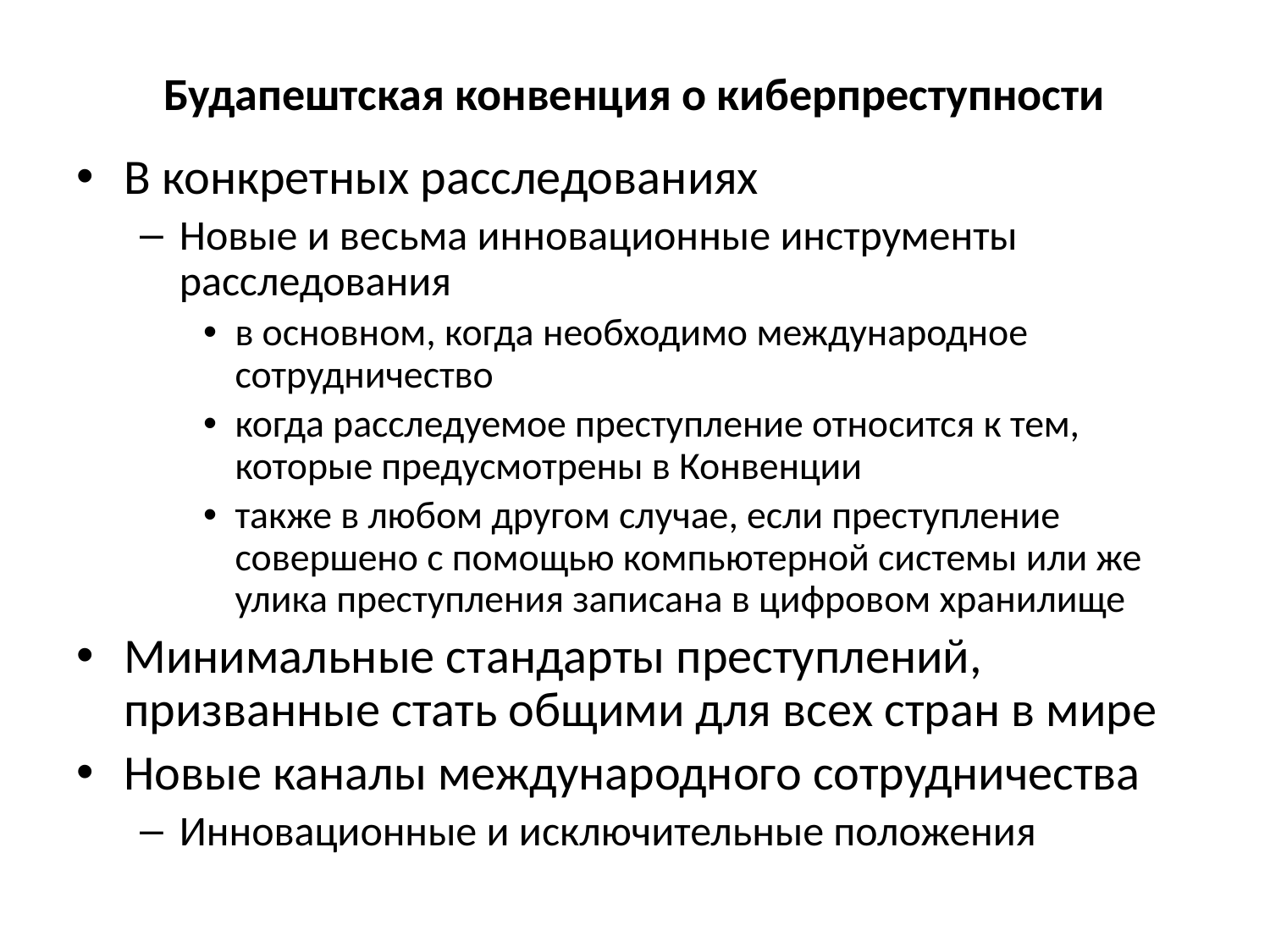

# Будапештская конвенция о киберпреступности
В конкретных расследованиях
Новые и весьма инновационные инструменты расследования
в основном, когда необходимо международное сотрудничество
когда расследуемое преступление относится к тем, которые предусмотрены в Конвенции
также в любом другом случае, если преступление совершено с помощью компьютерной системы или же улика преступления записана в цифровом хранилище
Минимальные стандарты преступлений, призванные стать общими для всех стран в мире
Новые каналы международного сотрудничества
Инновационные и исключительные положения